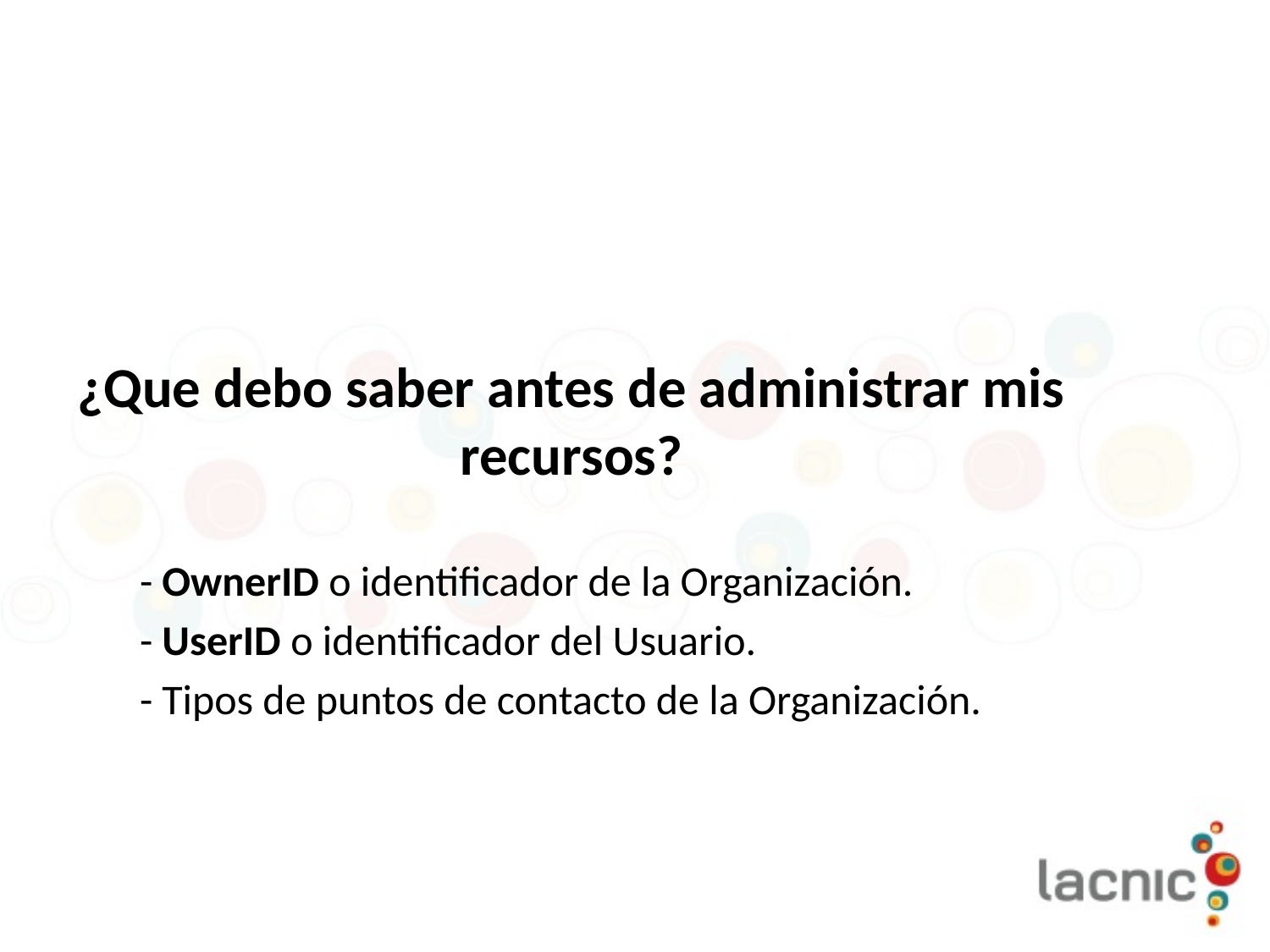

¿Que debo saber antes de administrar mis recursos?

	- OwnerID o identificador de la Organización.
	- UserID o identificador del Usuario.
	- Tipos de puntos de contacto de la Organización.